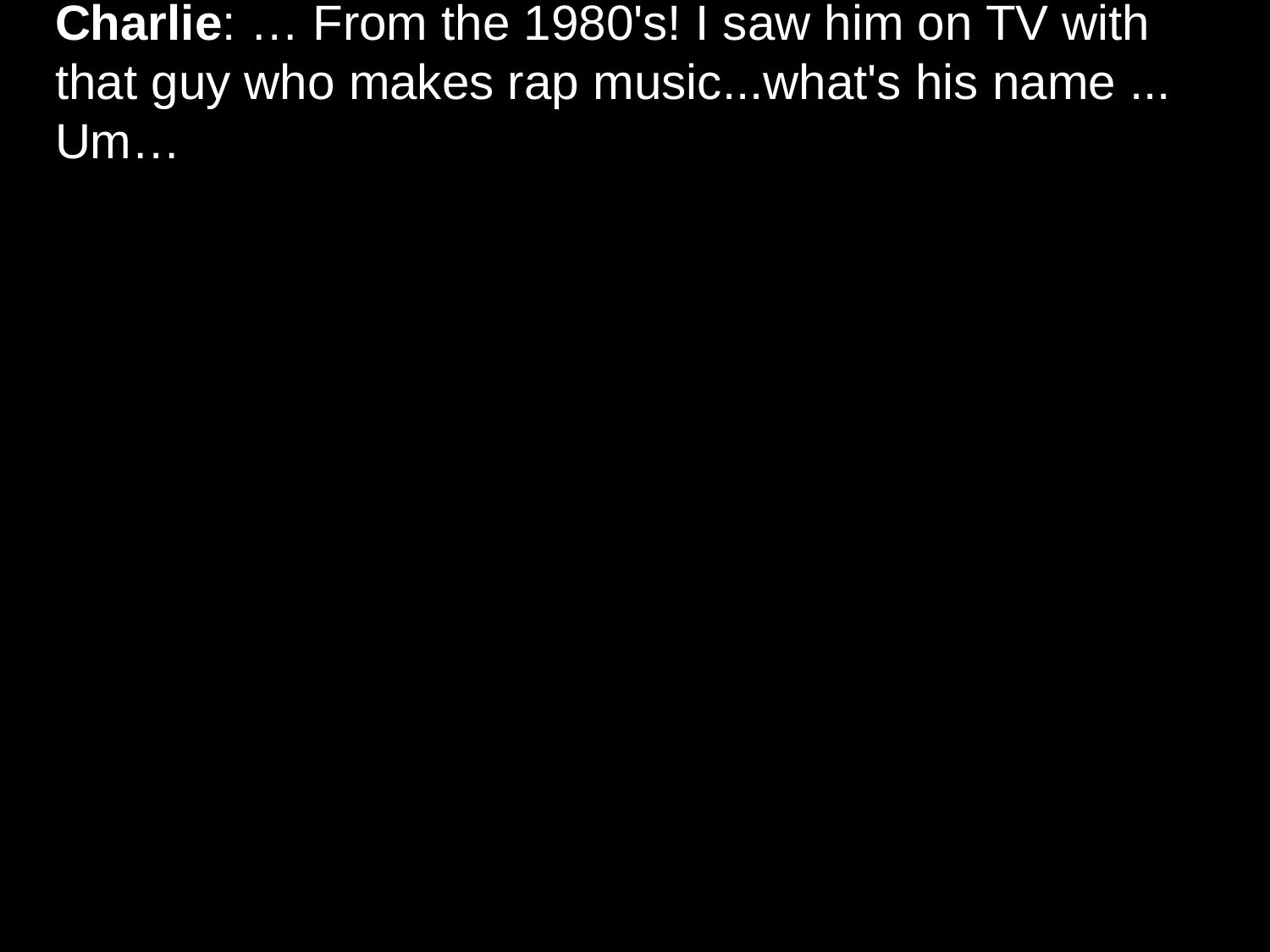

# Charlie: … From the 1980's! I saw him on TV with that guy who makes rap music...what's his name ... Um…